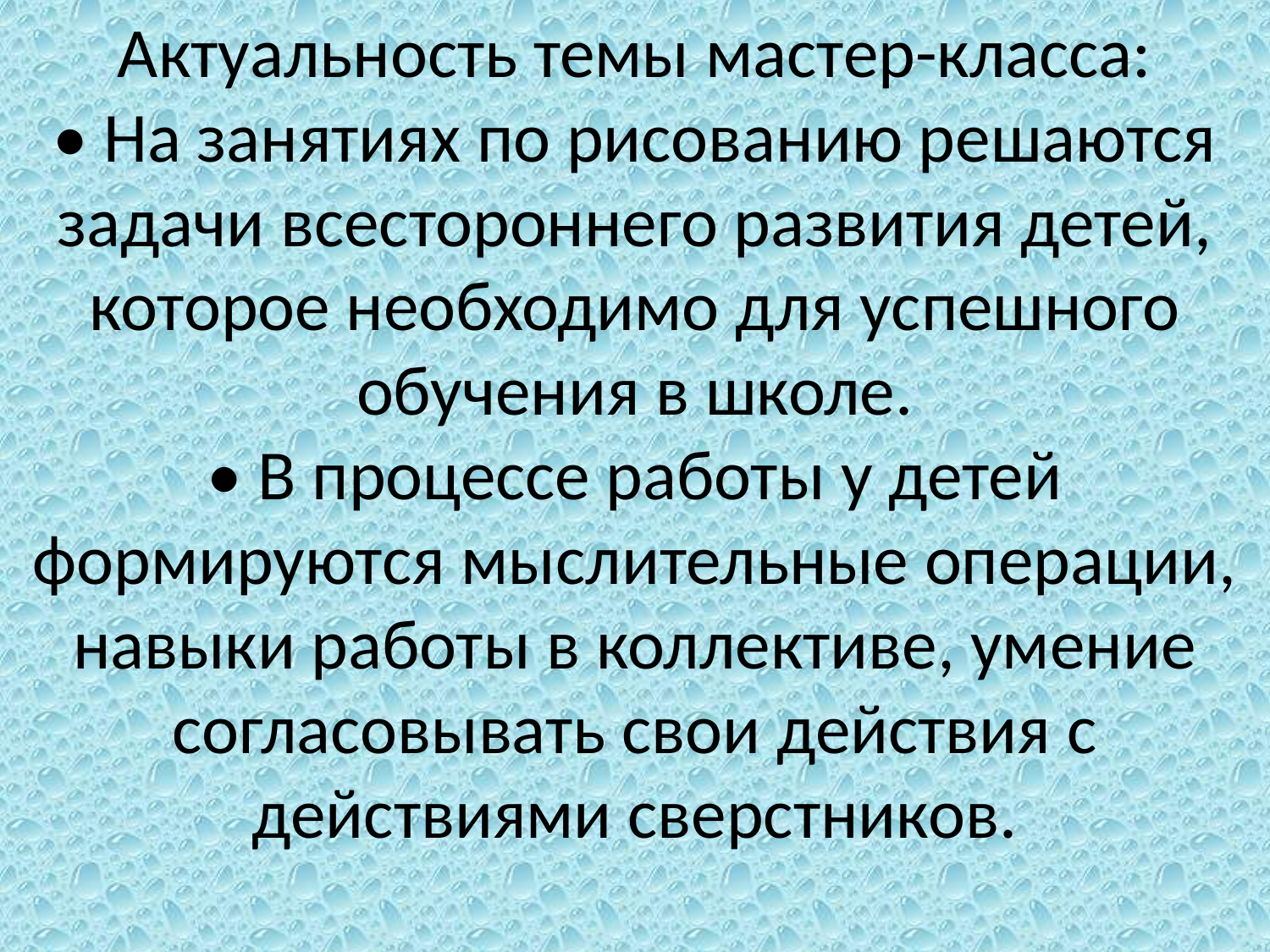

# Актуальность темы мастер-класса: • На занятиях по рисованию решаются задачи всестороннего развития детей, которое необходимо для успешного обучения в школе. • В процессе работы у детей формируются мыслительные операции, навыки работы в коллективе, умение согласовывать свои действия с действиями сверстников.